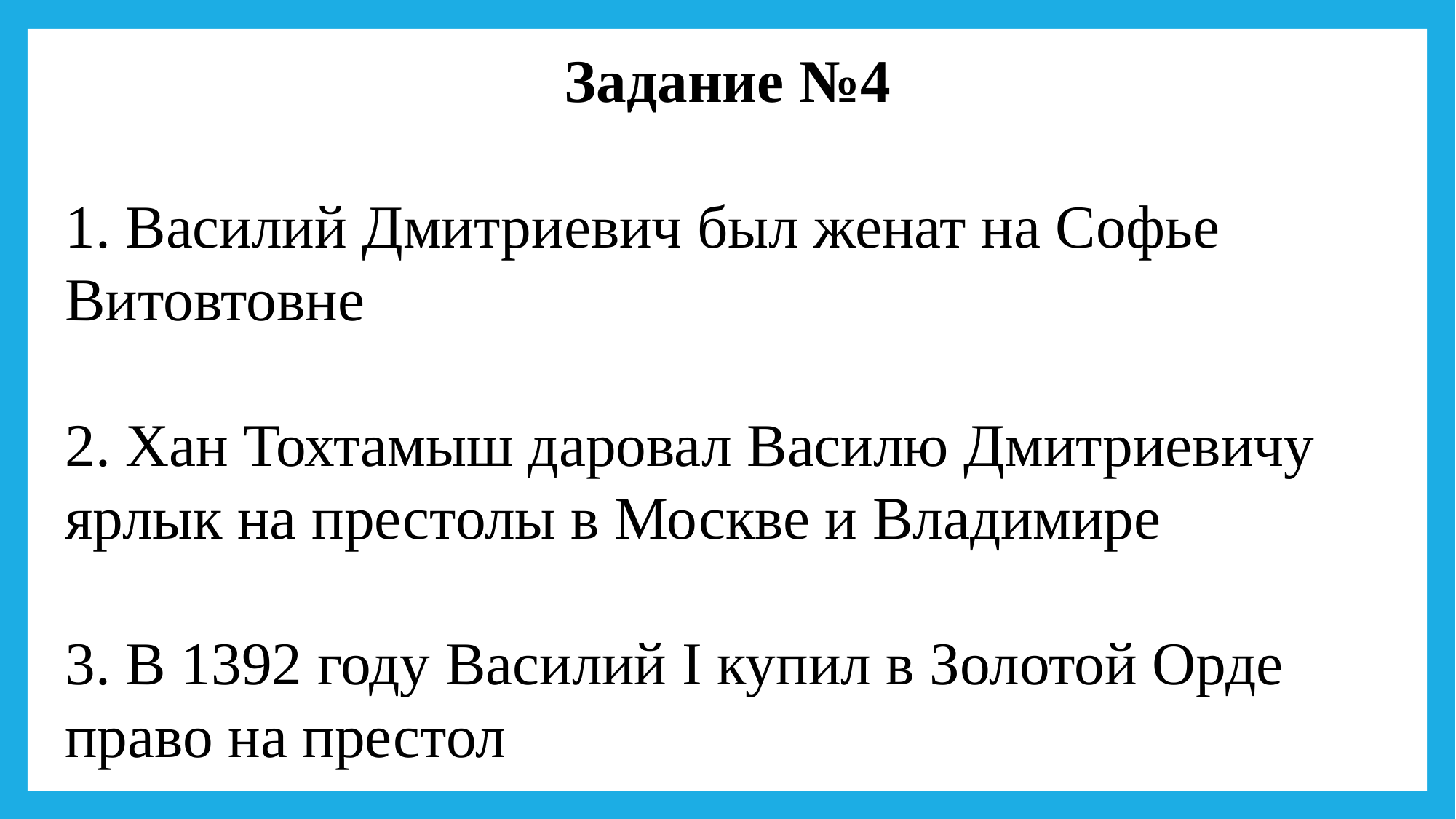

Задание №4

1. Василий Дмитриевич был женат на Софье Витовтовне

2. Хан Тохтамыш даровал Василю Дмитриевичу ярлык на престолы в Москве и Владимире

3. В 1392 году Василий I купил в Золотой Орде право на престол